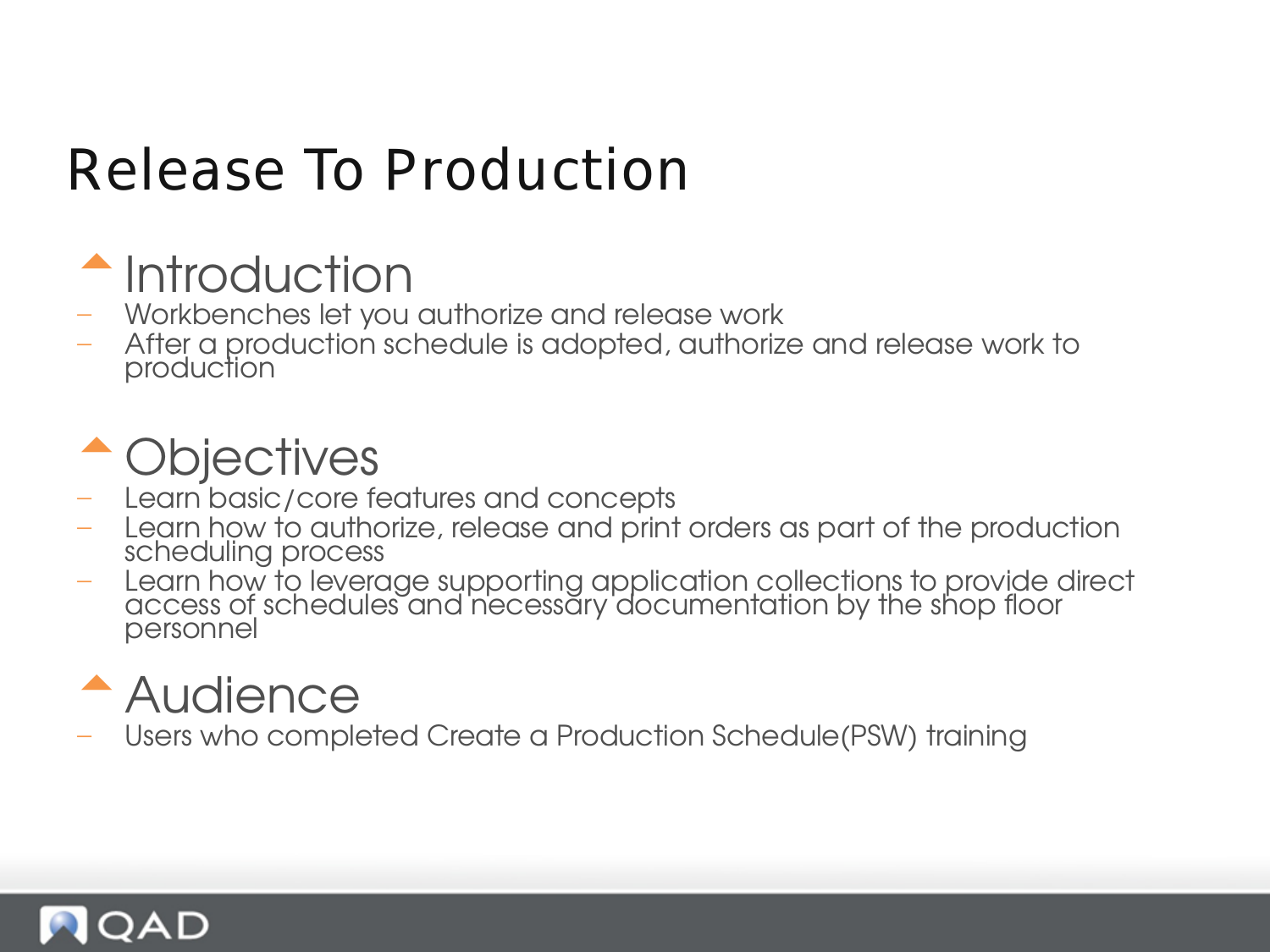

Release To Production
Introduction
Workbenches let you authorize and release work
After a production schedule is adopted, authorize and release work to production

Objectives
Learn basic/core features and concepts
Learn how to authorize, release and print orders as part of the production scheduling process
Learn how to leverage supporting application collections to provide direct access of schedules and necessary documentation by the shop floor personnel
Audience
Users who completed Create a Production Schedule(PSW) training